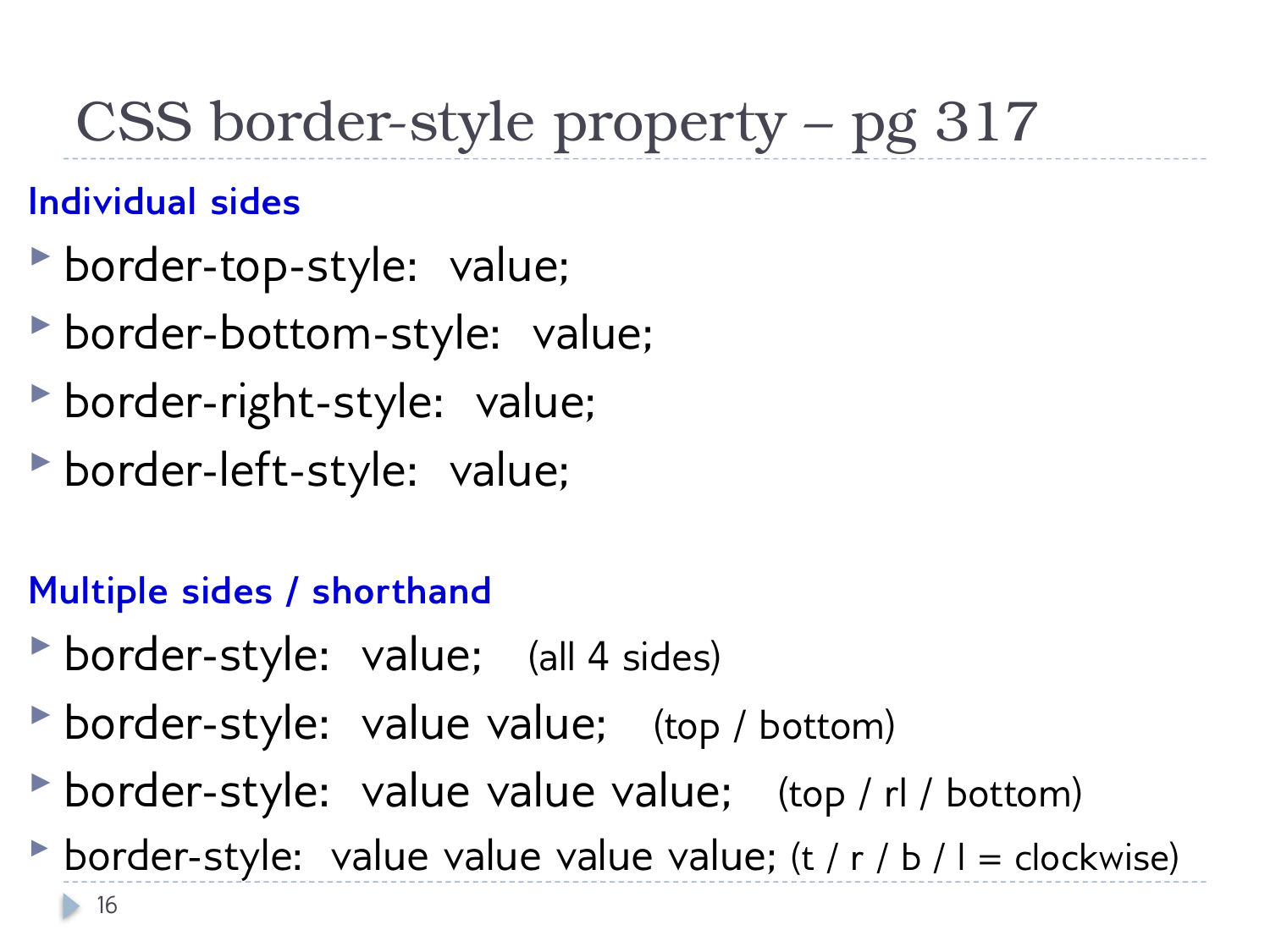

# CSS border-style property – pg 317
Individual sides
border-top-style:  value;
border-bottom-style:  value;
border-right-style:  value;
border-left-style:  value;
Multiple sides / shorthand
border-style:  value;   (all 4 sides)
border-style:  value value;   (top / bottom)
border-style:  value value value;   (top / rl / bottom)
border-style:  value value value value; (t / r / b / l = clockwise)

16